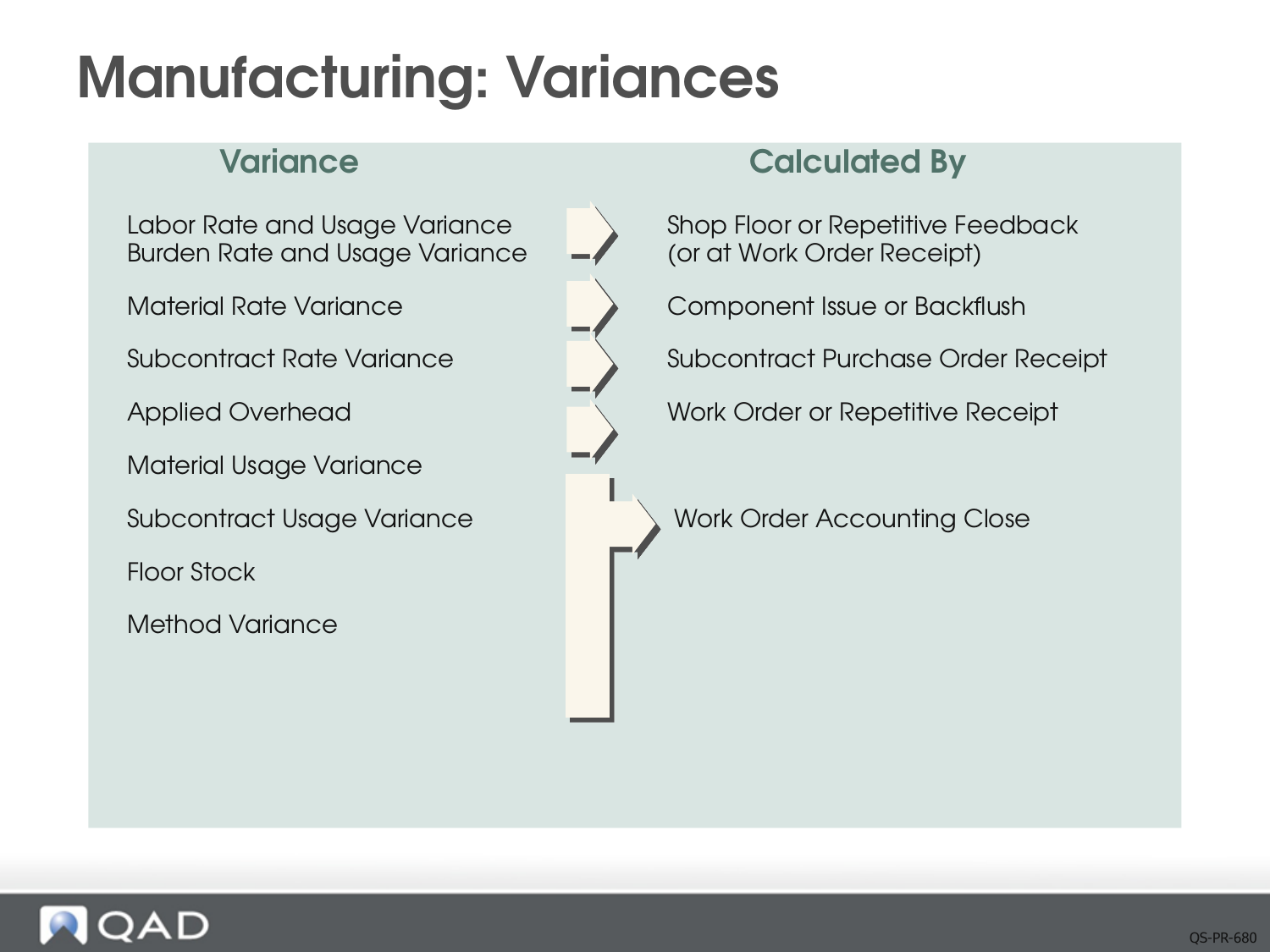

# Manufacturing: Variances
              Variance	             Calculated By

	Labor Rate and Usage Variance		Shop Floor or Repetitive Feedback
	Burden Rate and Usage Variance		(or at Work Order Receipt)

	Material Rate Variance		Component Issue or Backflush

	Subcontract Rate Variance		Subcontract Purchase Order Receipt

	Applied Overhead		Work Order or Repetitive Receipt

	Material Usage Variance

	Subcontract Usage Variance 		 Work Order Accounting Close

	Floor Stock

	Method Variance

QS-PR-680